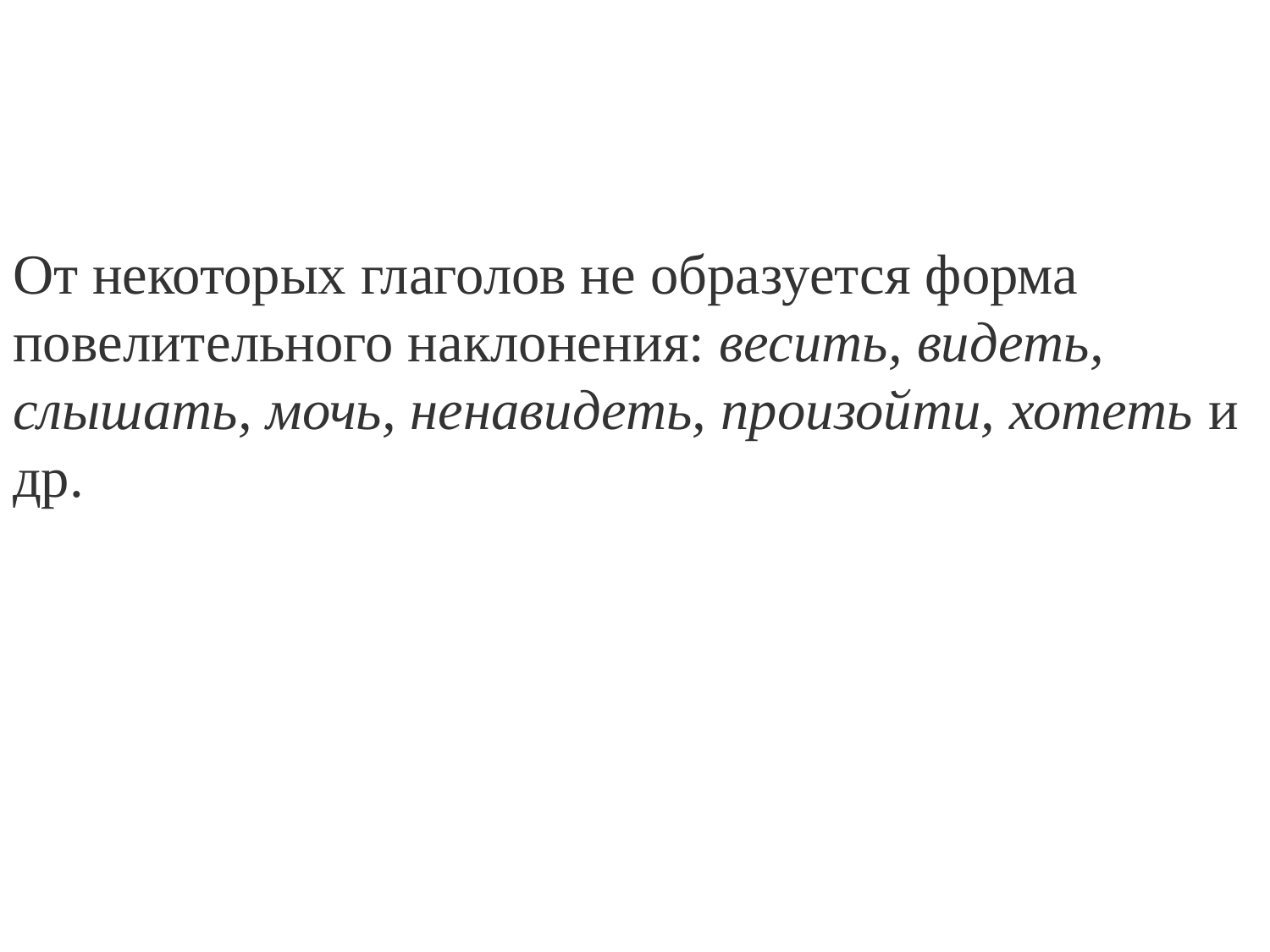

От некоторых глаголов не образуется форма повелительного наклонения: весить, видеть, слышать, мочь, ненавидеть, произойти, хотеть и др.